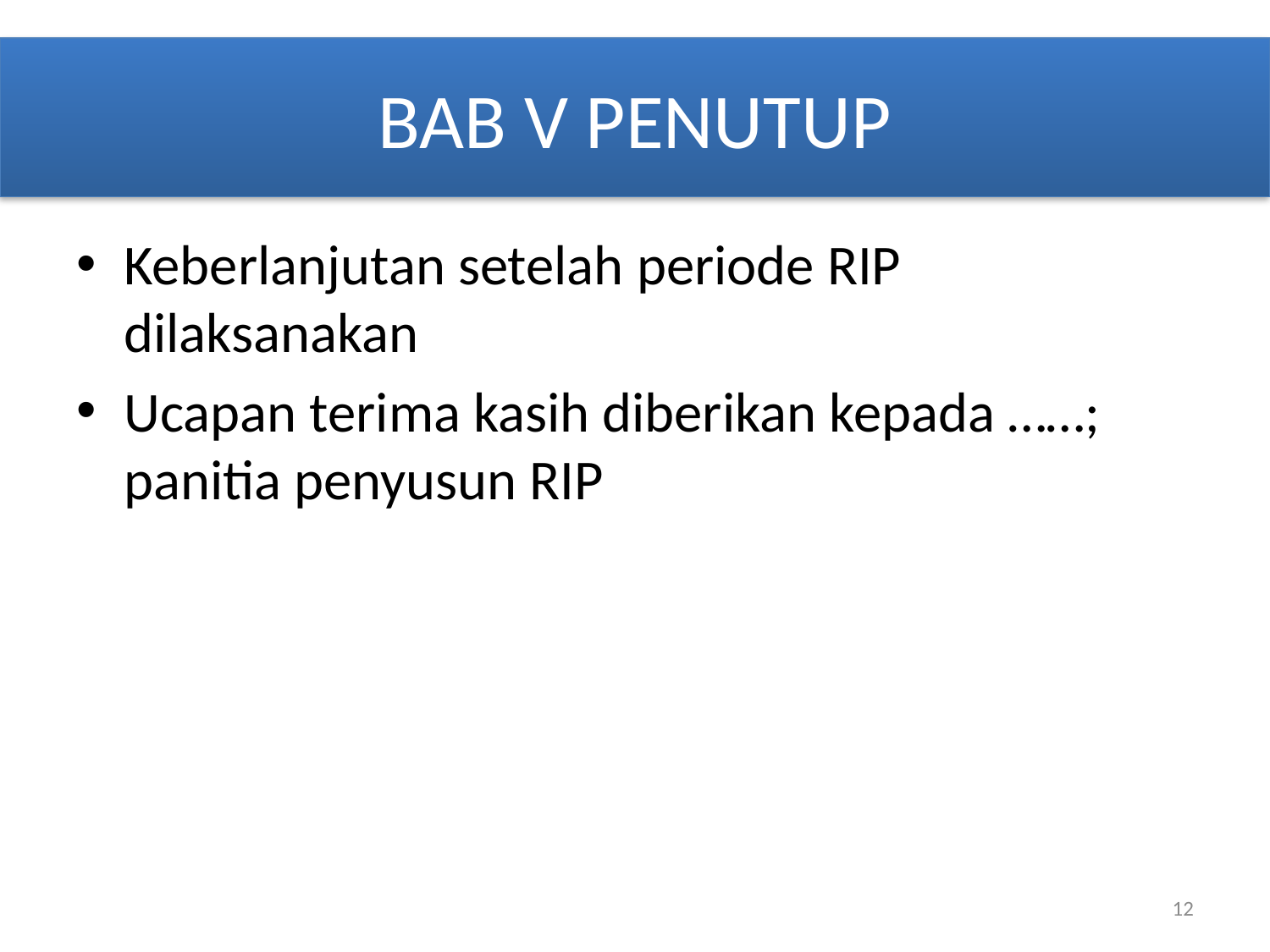

# BAB V PENUTUP
Keberlanjutan setelah periode RIP dilaksanakan
Ucapan terima kasih diberikan kepada ……; panitia penyusun RIP

12